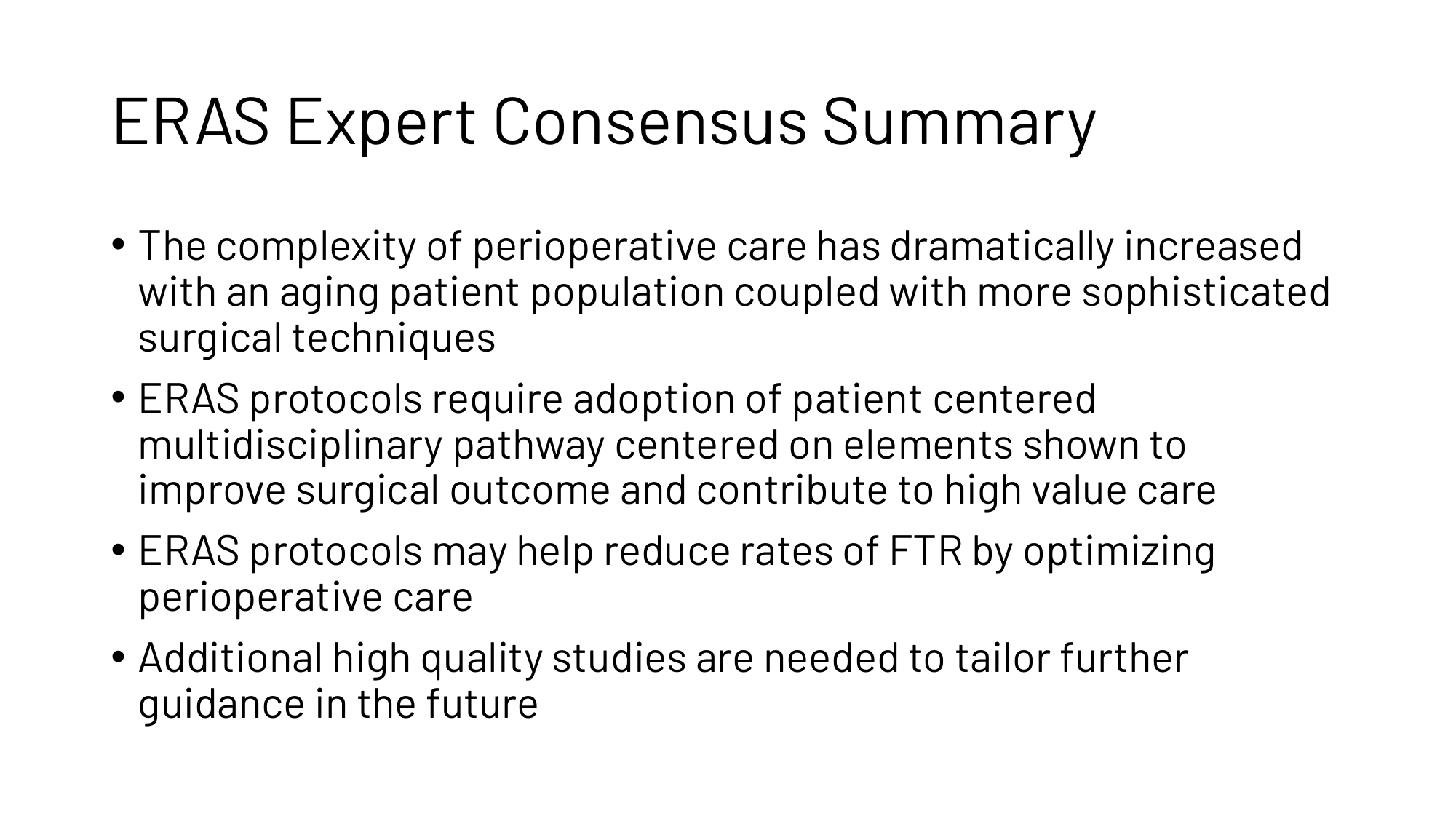

# ERAS Expert Consensus Summary
The complexity of perioperative care has dramatically increased with an aging patient population coupled with more sophisticated surgical techniques
ERAS protocols require adoption of patient centered multidisciplinary pathway centered on elements shown to improve surgical outcome and contribute to high value care
ERAS protocols may help reduce rates of FTR by optimizing perioperative care
Additional high quality studies are needed to tailor further guidance in the future